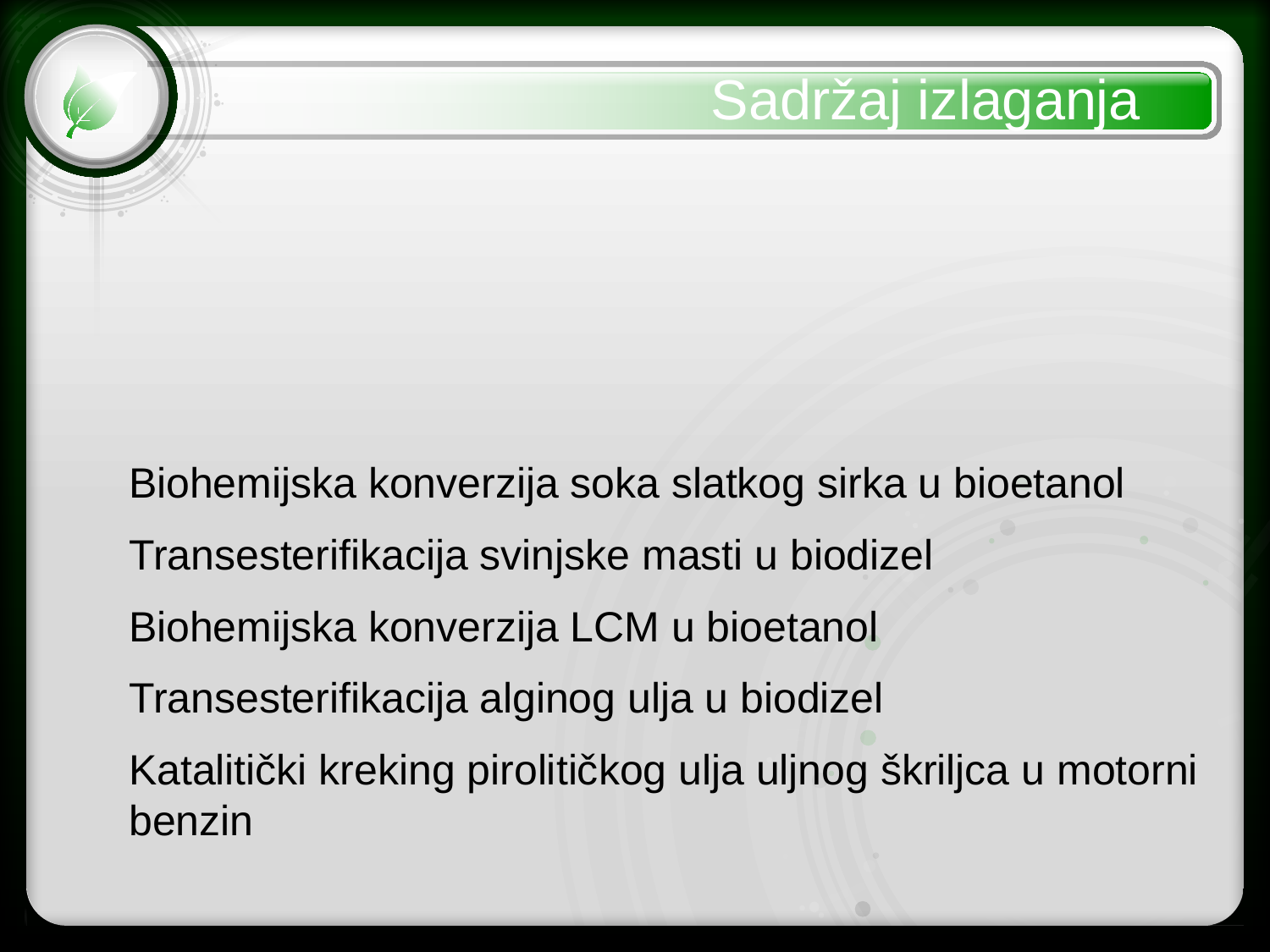

Sadržaj izlaganja
Biohemijska konverzija soka slatkog sirka u bioetanol
Transesterifikacija svinjske masti u biodizel
Biohemijska konverzija LCM u bioetanol
Transesterifikacija alginog ulja u biodizel
Katalitički kreking pirolitičkog ulja uljnog škriljca u motorni benzin